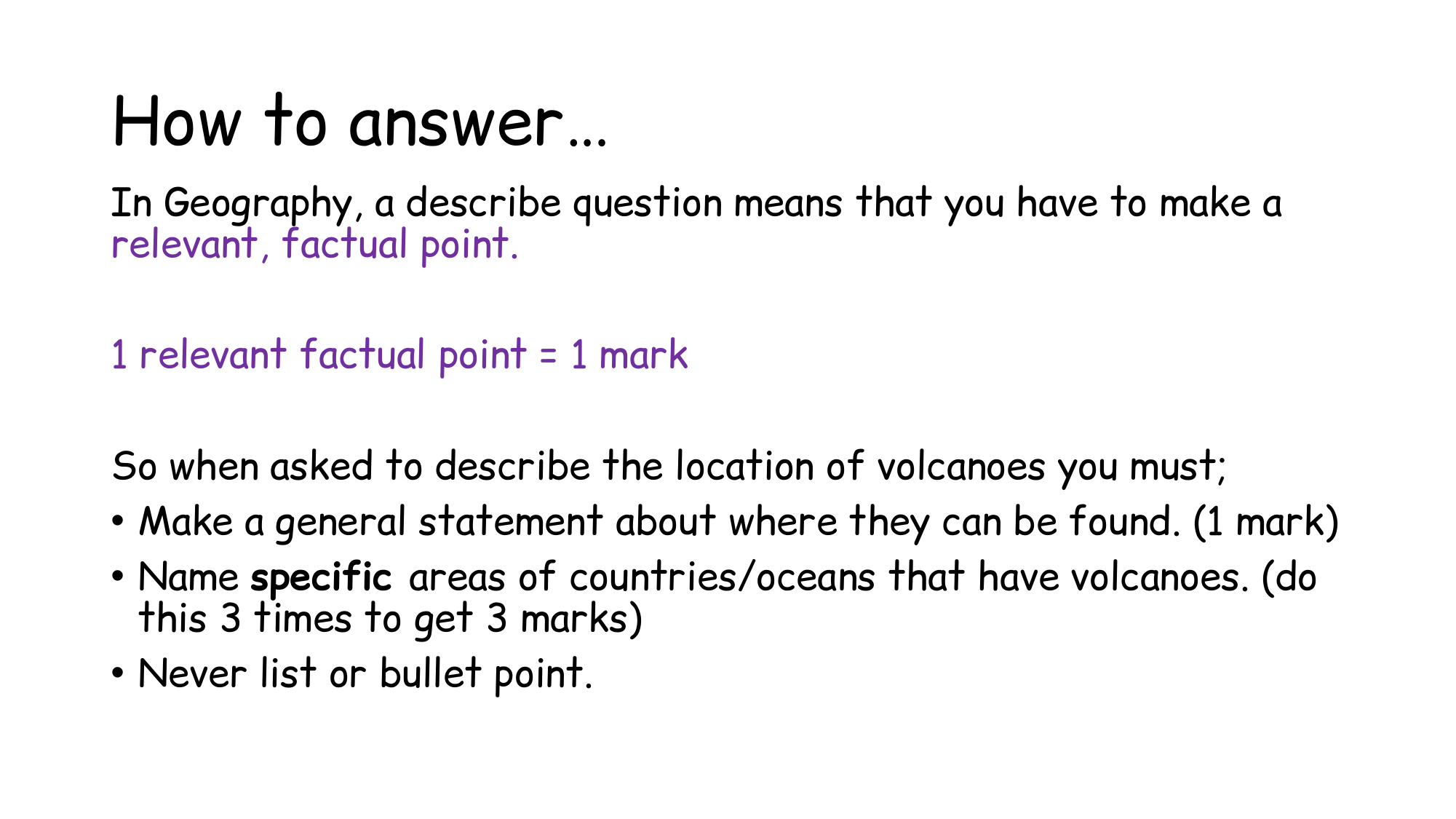

# How to answer…
In Geography, a describe question means that you have to make a relevant, factual point.

1 relevant factual point = 1 mark

So when asked to describe the location of volcanoes you must;
Make a general statement about where they can be found. (1 mark)
Name specific areas of countries/oceans that have volcanoes. (do this 3 times to get 3 marks)
Never list or bullet point.